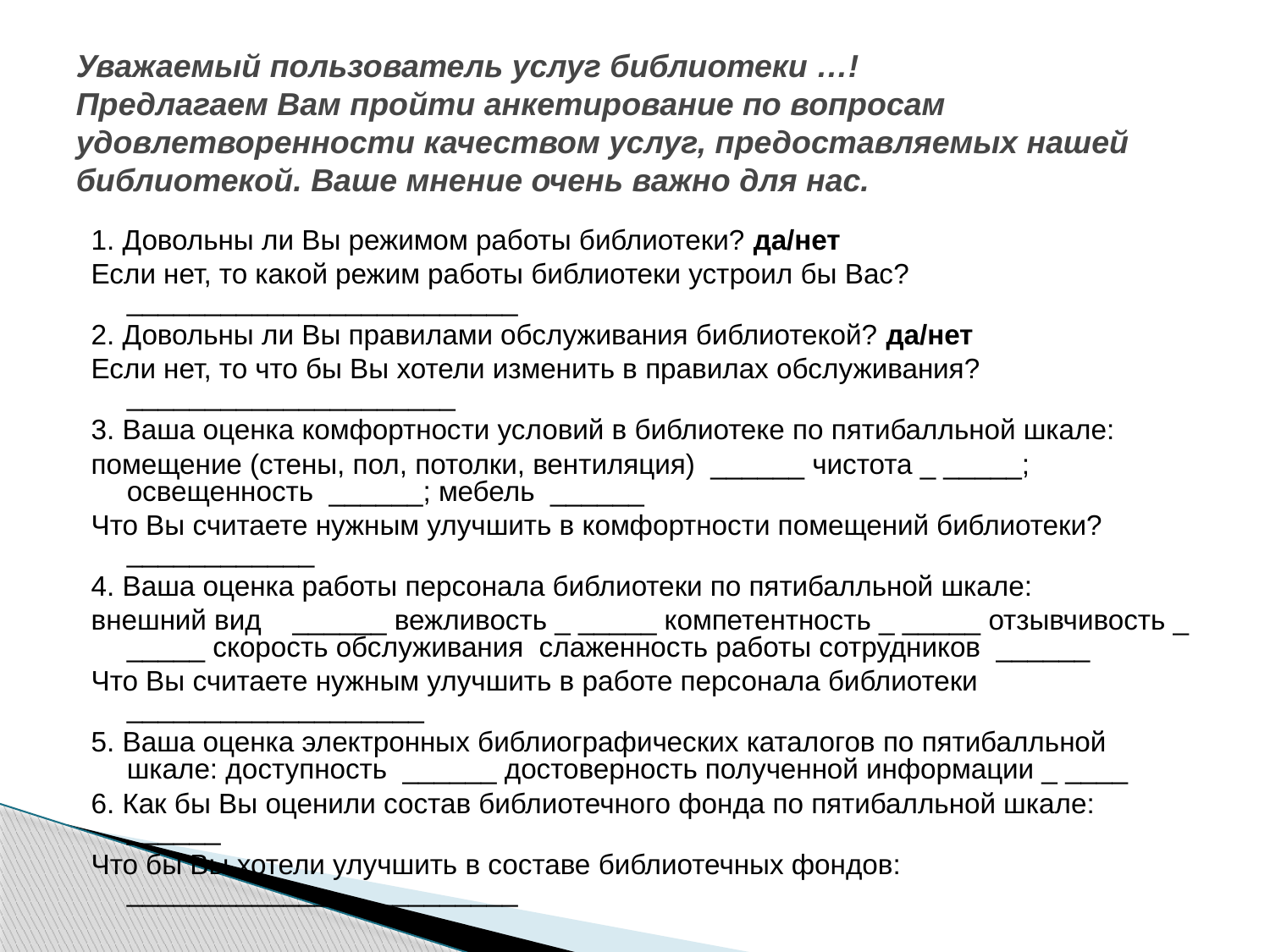

# Уважаемый пользователь услуг библиотеки …! Предлагаем Вам пройти анкетирование по вопросам удовлетворенности качеством услуг, предоставляемых нашей библиотекой. Ваше мнение очень важно для нас.
1. Довольны ли Вы режимом работы библиотеки? да/нет
Если нет, то какой режим работы библиотеки устроил бы Вас? _________________________
2. Довольны ли Вы правилами обслуживания библиотекой? да/нет
Если нет, то что бы Вы хотели изменить в правилах обслуживания? _____________________
3. Ваша оценка комфортности условий в библиотеке по пятибалльной шкале:
помещение (стены, пол, потолки, вентиляция)  ______ чистота _ _____; освещенность  ______; мебель  ______
Что Вы считаете нужным улучшить в комфортности помещений библиотеки? ____________
4. Ваша оценка работы персонала библиотеки по пятибалльной шкале:
внешний вид    ______ вежливость _ _____ компетентность _ _____ отзывчивость _ _____ скорость обслуживания  слаженность работы сотрудников  ______
Что Вы считаете нужным улучшить в работе персонала библиотеки ___________________
5. Ваша оценка электронных библиографических каталогов по пятибалльной шкале: доступность  ______ достоверность полученной информации _ ____
6. Как бы Вы оценили состав библиотечного фонда по пятибалльной шкале: ______
Что бы Вы хотели улучшить в составе библиотечных фондов: _________________________